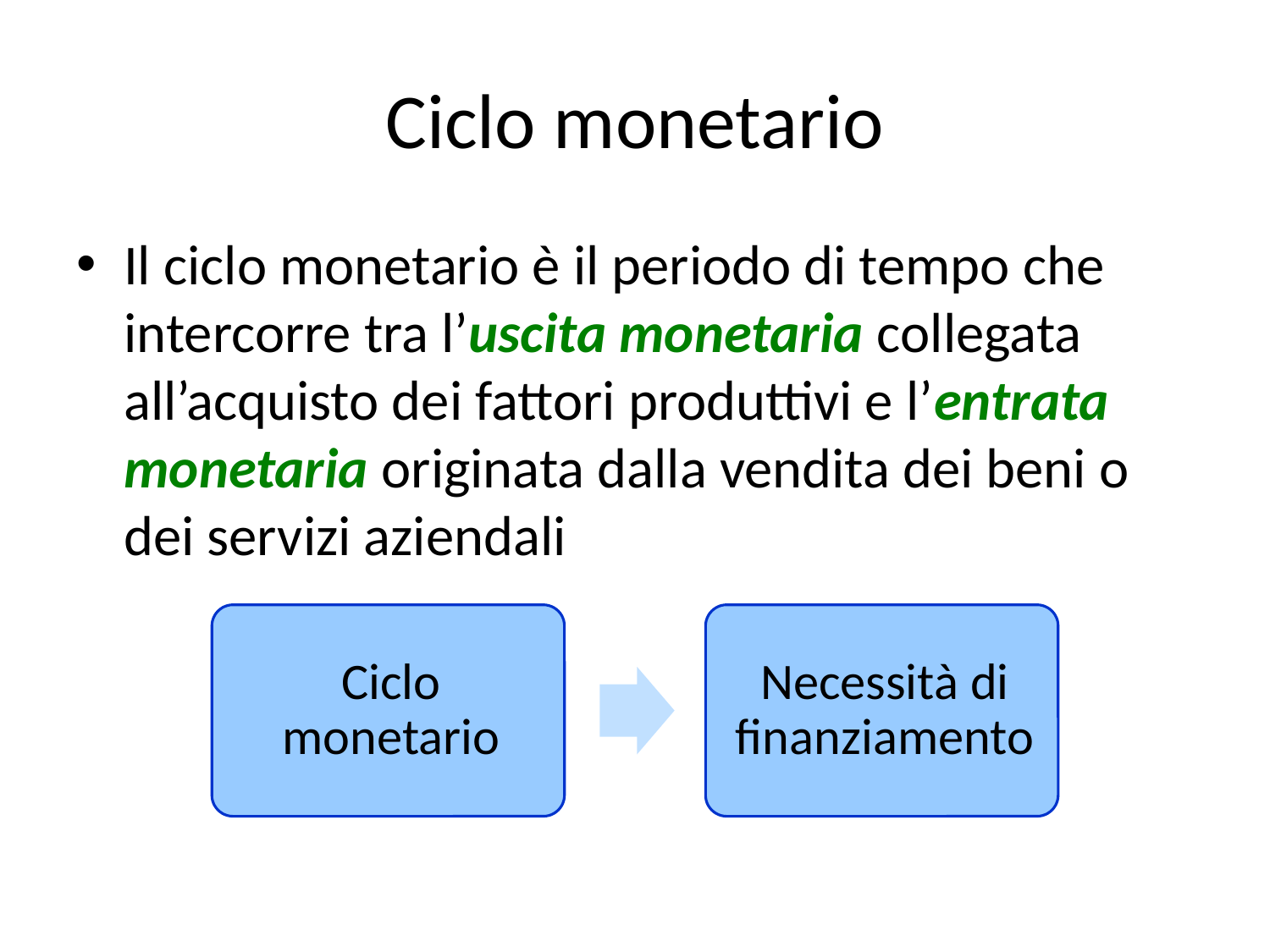

# Ciclo monetario
Il ciclo monetario è il periodo di tempo che intercorre tra l’uscita monetaria collegata all’acquisto dei fattori produttivi e l’entrata monetaria originata dalla vendita dei beni o dei servizi aziendali
Ciclo monetario

Necessità di finanziamento